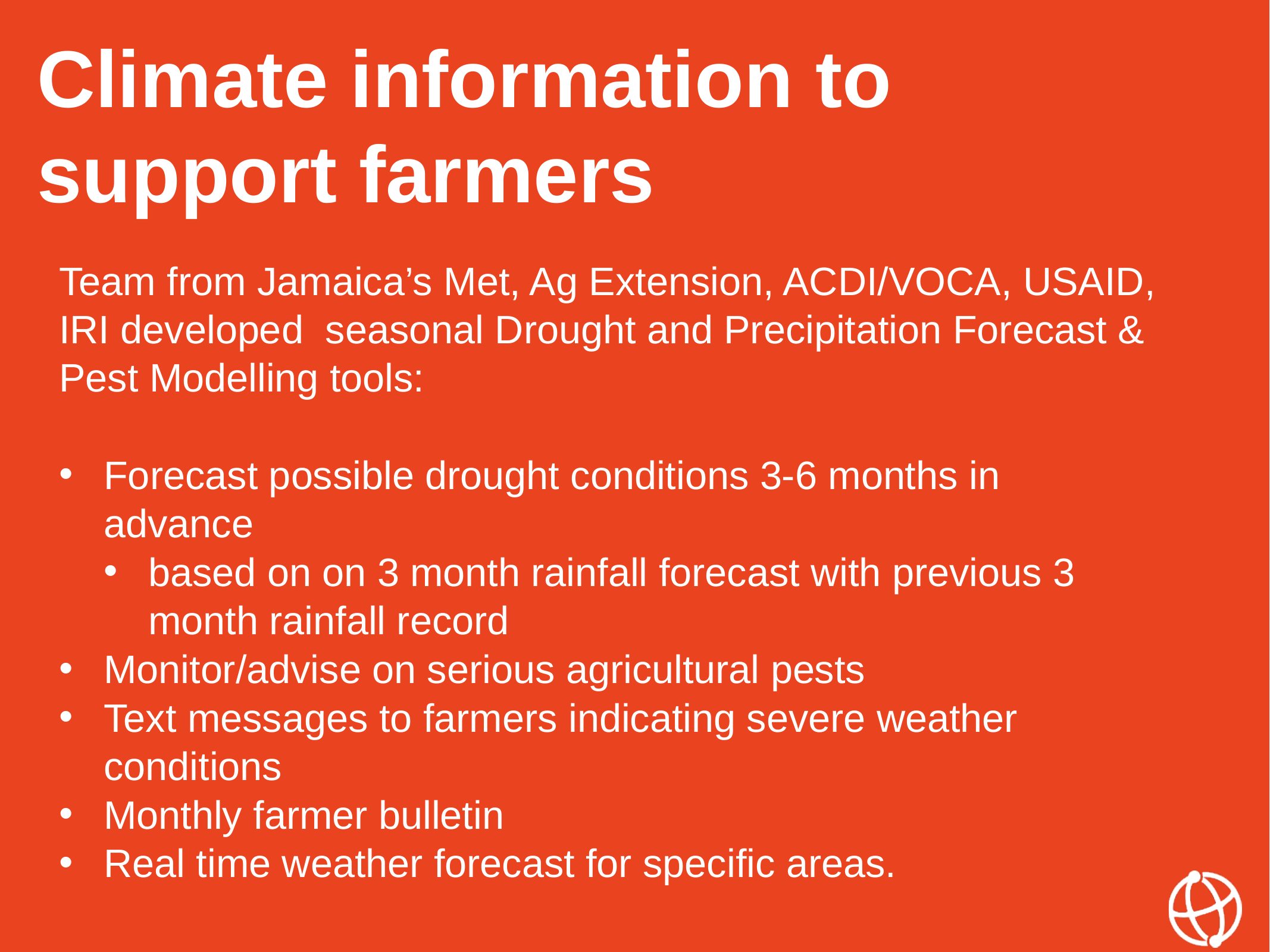

Climate information to support farmers
Team from Jamaica’s Met, Ag Extension, ACDI/VOCA, USAID, IRI developed  seasonal Drought and Precipitation Forecast & Pest Modelling tools:

Forecast possible drought conditions 3-6 months in advance
based on on 3 month rainfall forecast with previous 3 month rainfall record
Monitor/advise on serious agricultural pests
Text messages to farmers indicating severe weather conditions
Monthly farmer bulletin
Real time weather forecast for specific areas.